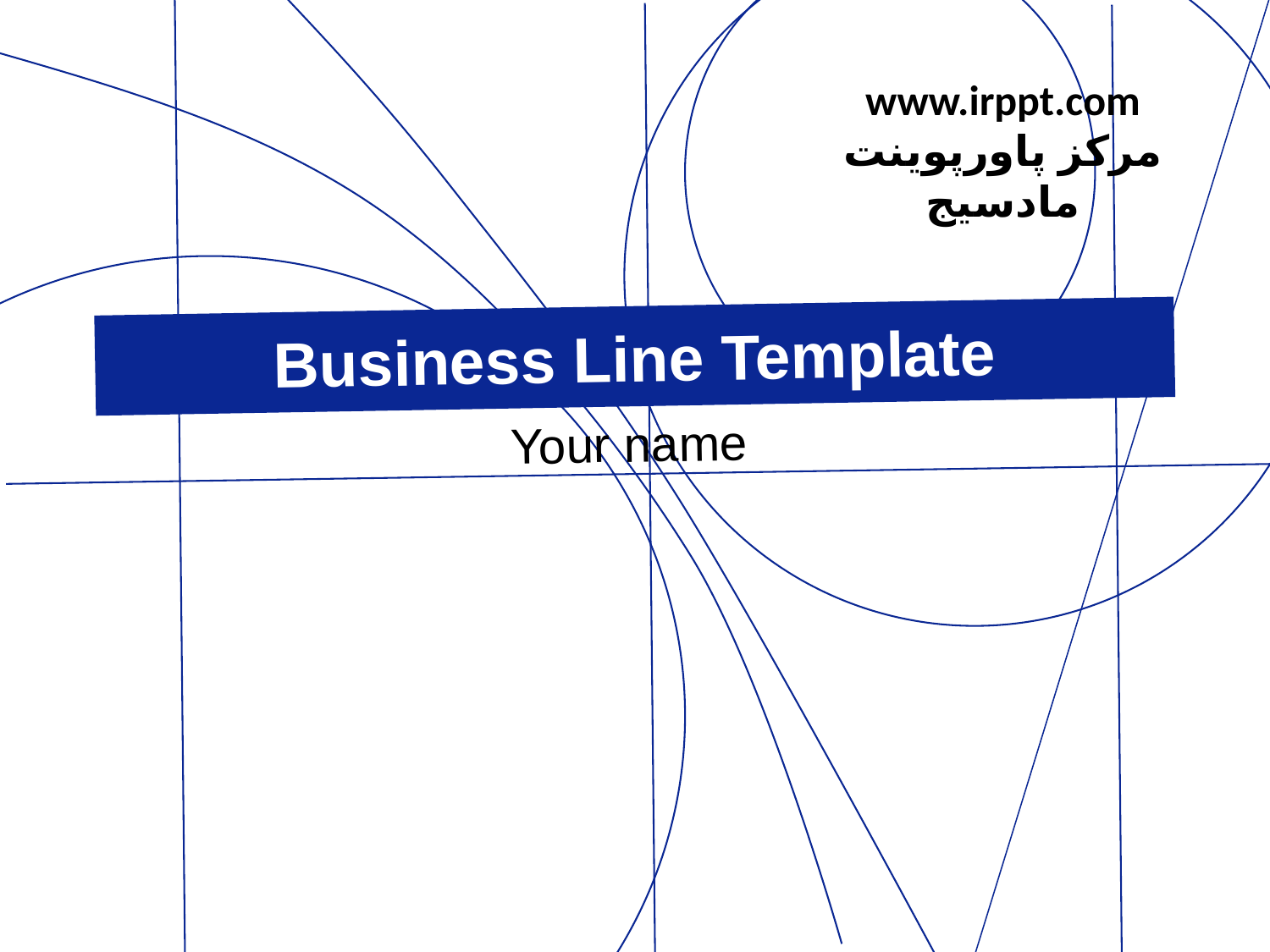

www.irppt.com
مرکز پاورپوینت مادسیج

# Business Line Template
Your name